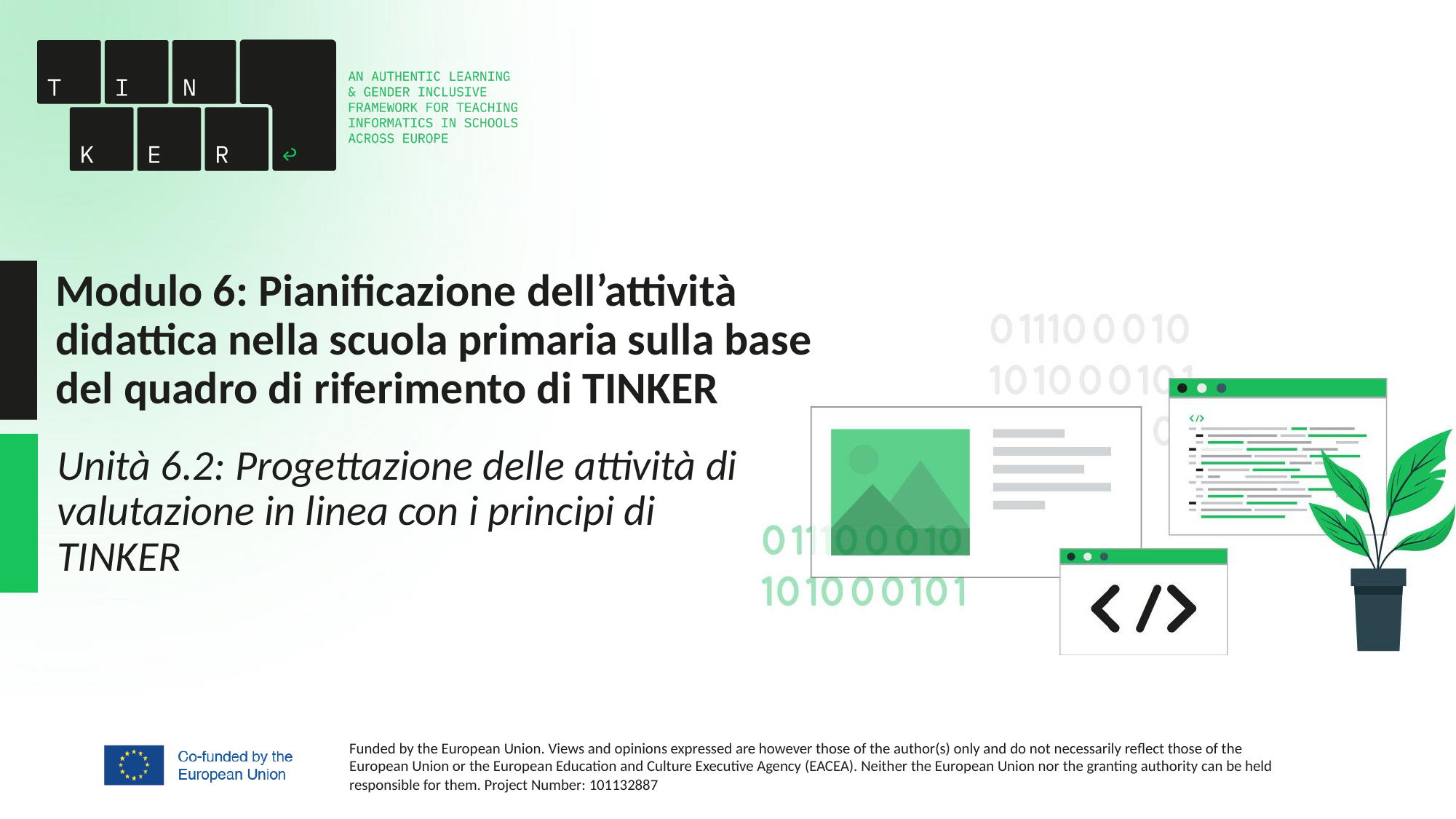

# Modulo 6: Pianificazione dell’attività didattica nella scuola primaria sulla base del quadro di riferimento di TINKER
Unità 6.2: Progettazione delle attività di valutazione in linea con i principi di TINKER